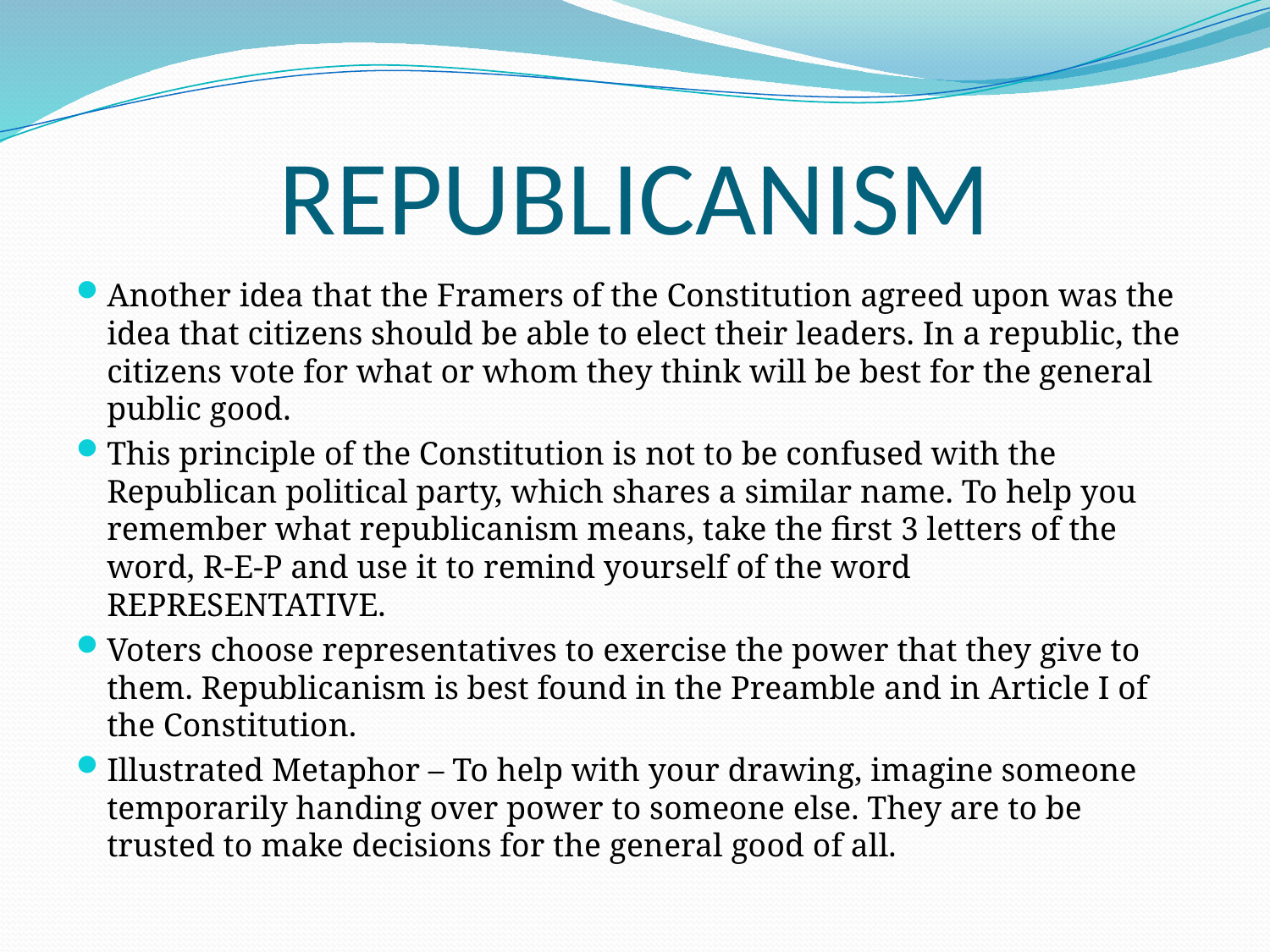

# REPUBLICANISM
Another idea that the Framers of the Constitution agreed upon was the idea that citizens should be able to elect their leaders. In a republic, the citizens vote for what or whom they think will be best for the general public good.
This principle of the Constitution is not to be confused with the Republican political party, which shares a similar name. To help you remember what republicanism means, take the first 3 letters of the word, R-E-P and use it to remind yourself of the word REPRESENTATIVE.
Voters choose representatives to exercise the power that they give to them. Republicanism is best found in the Preamble and in Article I of the Constitution.
Illustrated Metaphor – To help with your drawing, imagine someone temporarily handing over power to someone else. They are to be trusted to make decisions for the general good of all.